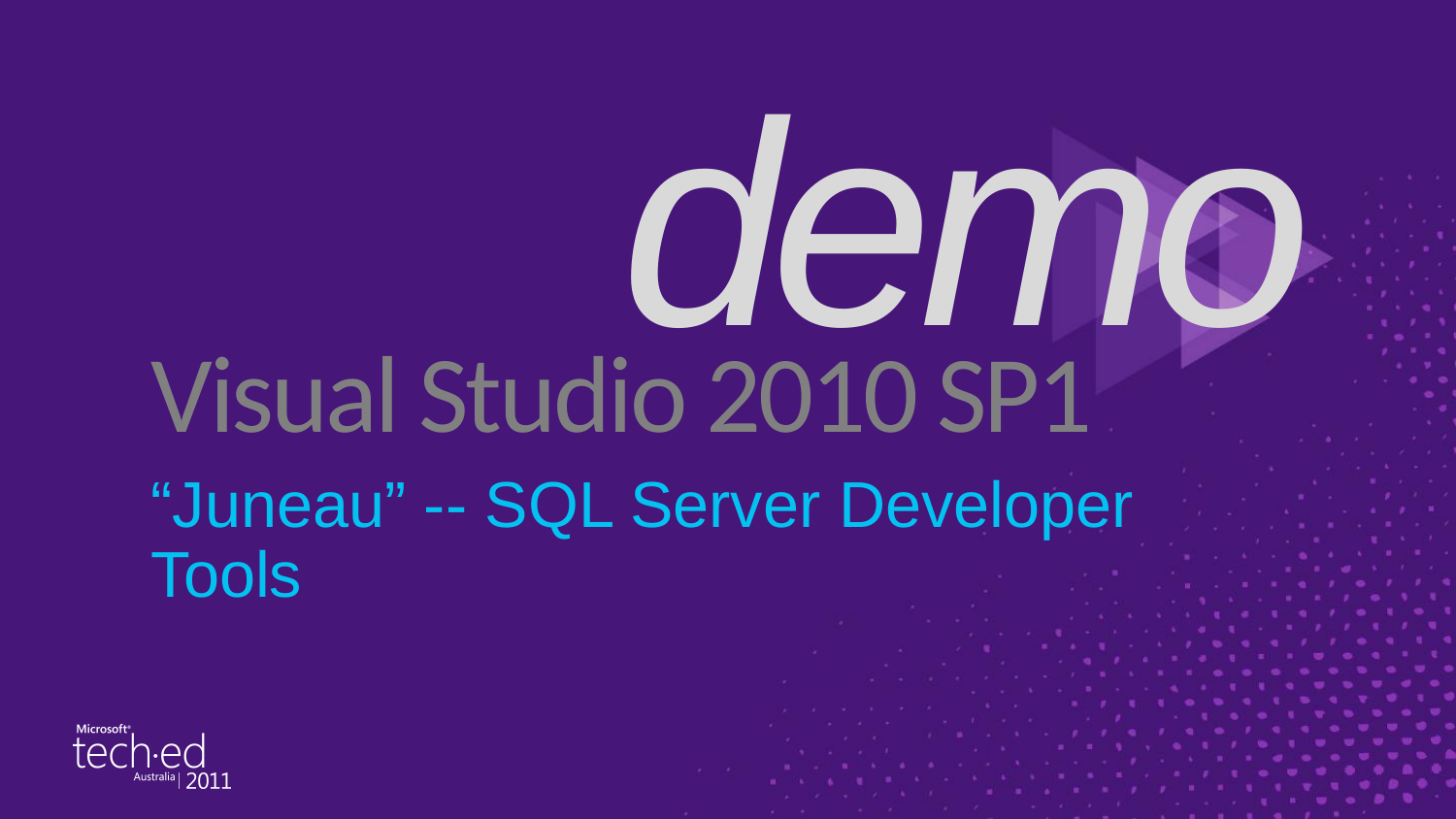

demo
# Visual Studio 2010 SP1
“Juneau” -- SQL Server Developer Tools